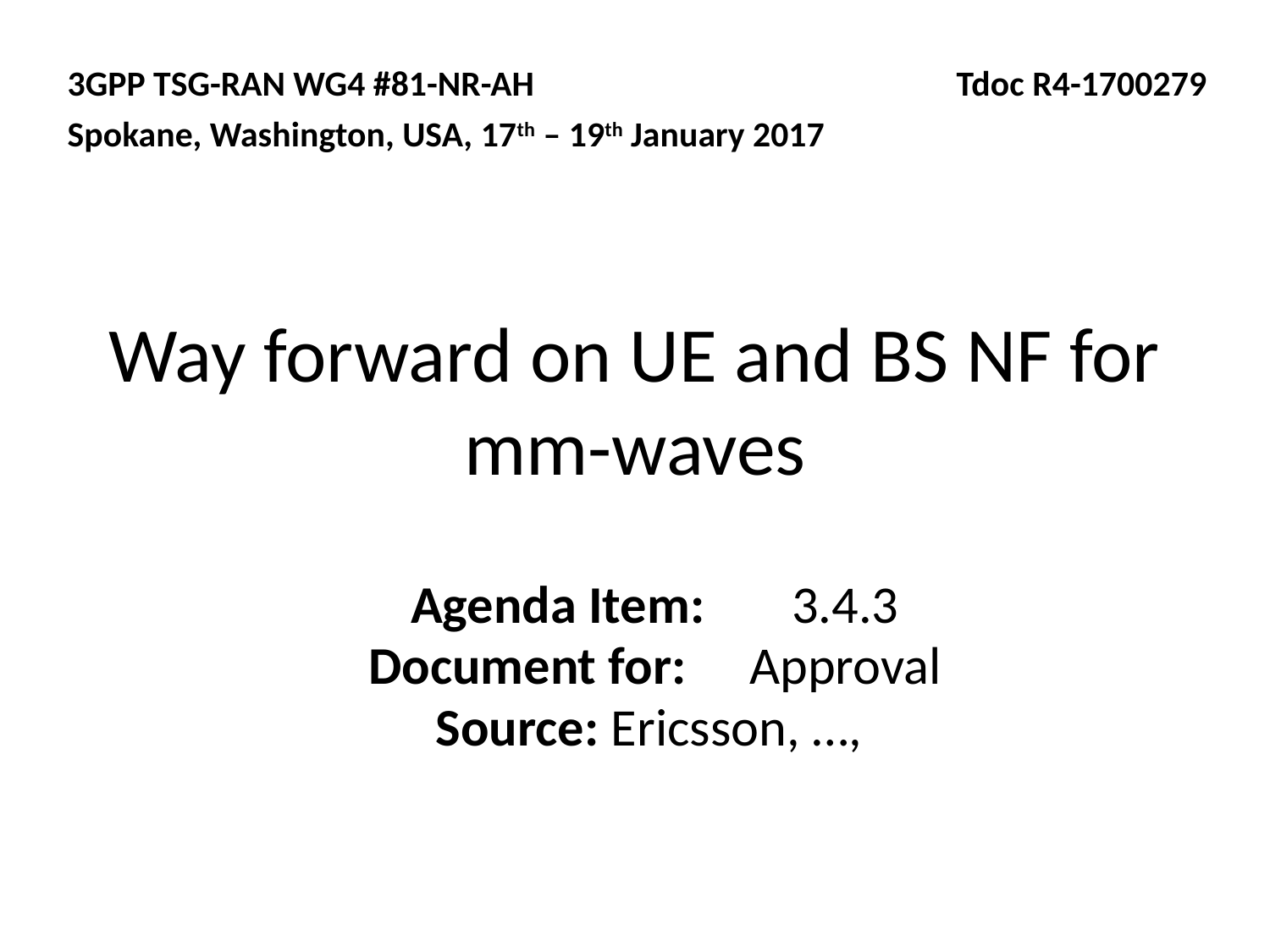

3GPP TSG-RAN WG4 #81-NR-AH				Tdoc R4-1700279
Spokane, Washington, USA, 17th – 19th January 2017
# Way forward on UE and BS NF for mm-waves
Agenda Item:	3.4.3
Document for:	Approval
Source: Ericsson, …,